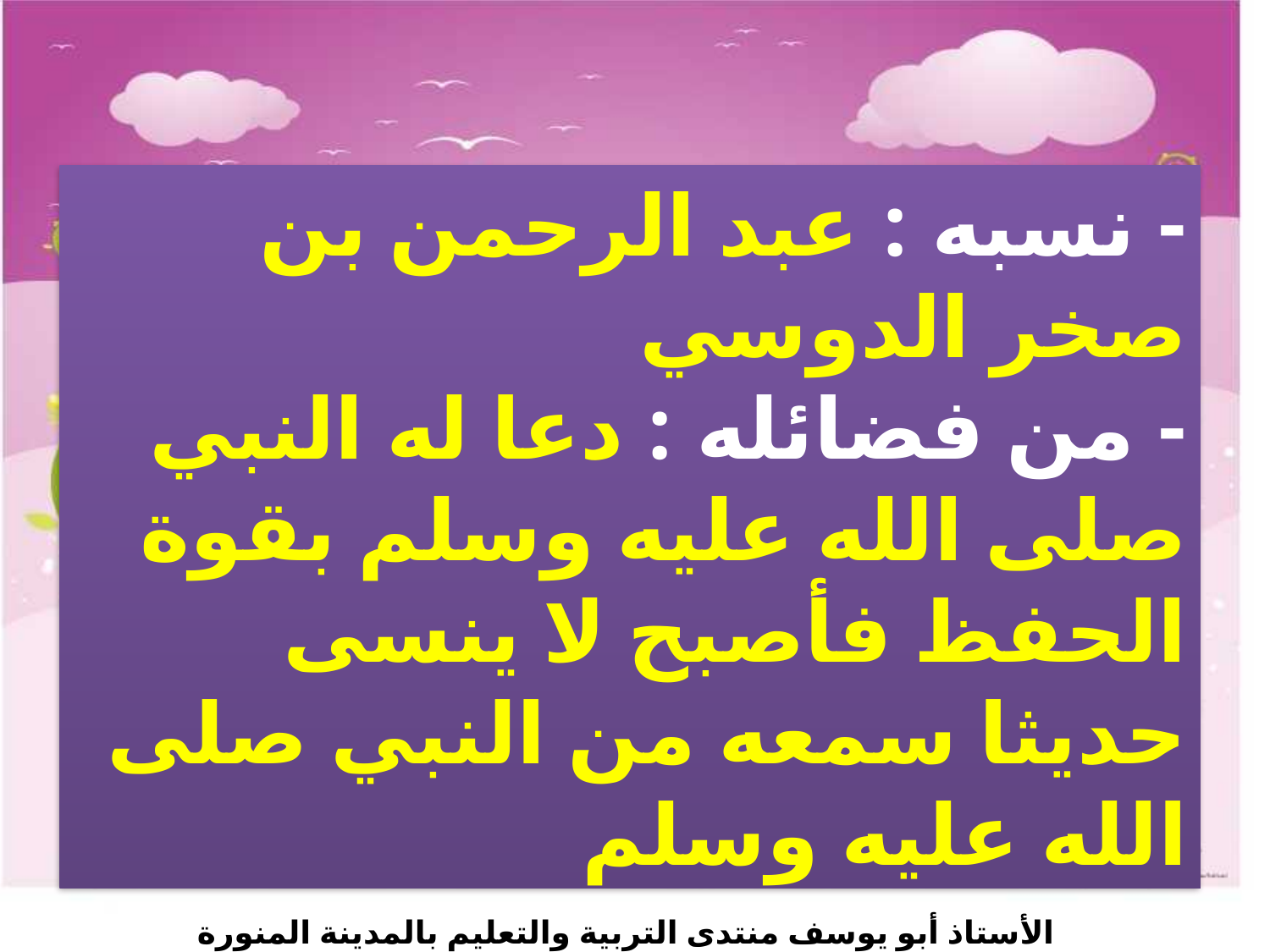

- نسبه : عبد الرحمن بن صخر الدوسي
- من فضائله : دعا له النبي صلى الله عليه وسلم بقوة الحفظ فأصبح لا ينسى حديثا سمعه من النبي صلى الله عليه وسلم
الأستاذ أبو يوسف منتدى التربية والتعليم بالمدينة المنورة